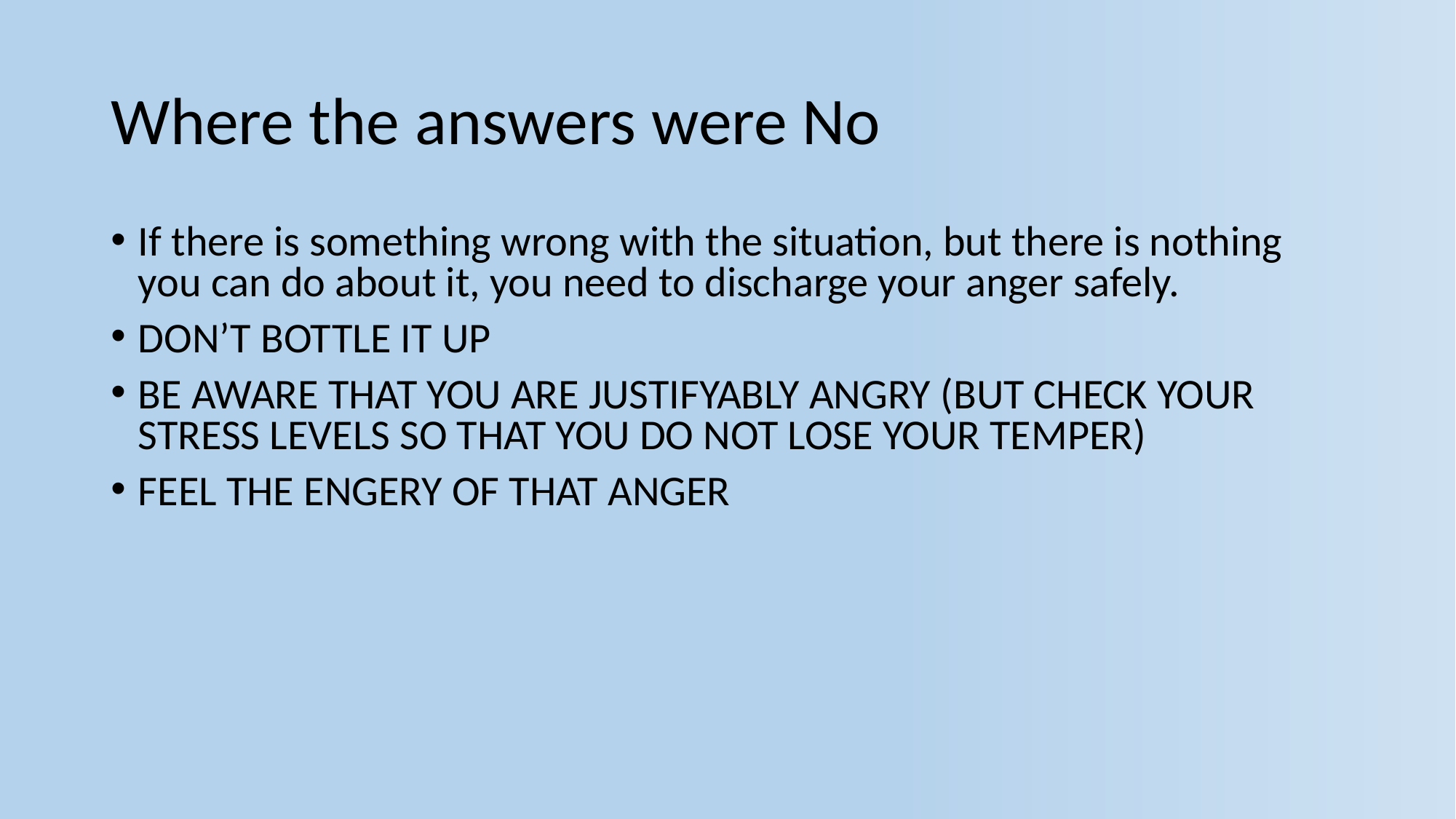

# Where the answers were No
If there is something wrong with the situation, but there is nothing you can do about it, you need to discharge your anger safely.
DON’T BOTTLE IT UP
BE AWARE THAT YOU ARE JUSTIFYABLY ANGRY (BUT CHECK YOUR STRESS LEVELS SO THAT YOU DO NOT LOSE YOUR TEMPER)
FEEL THE ENGERY OF THAT ANGER